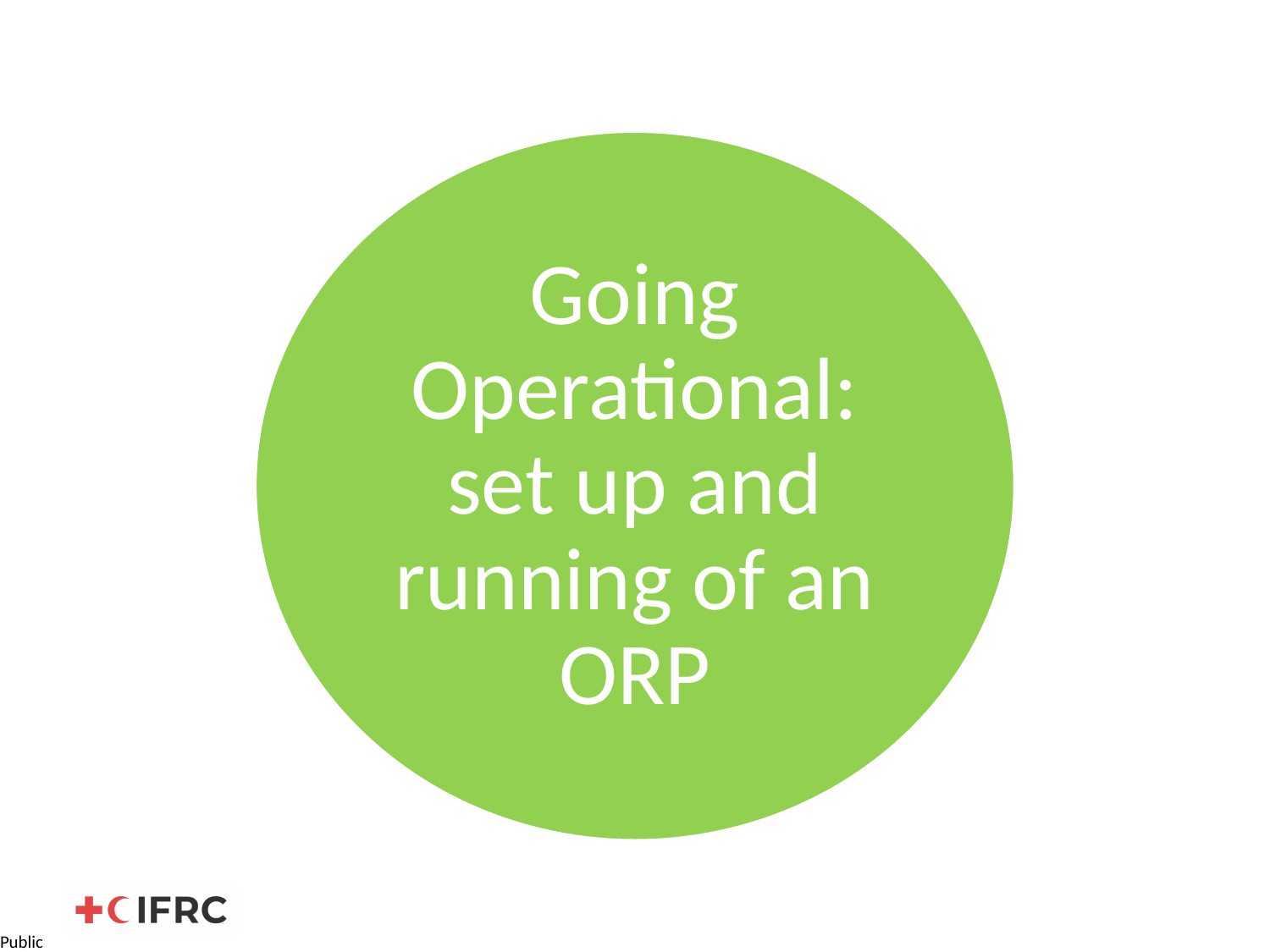

Going Operational: set up and running of an ORP